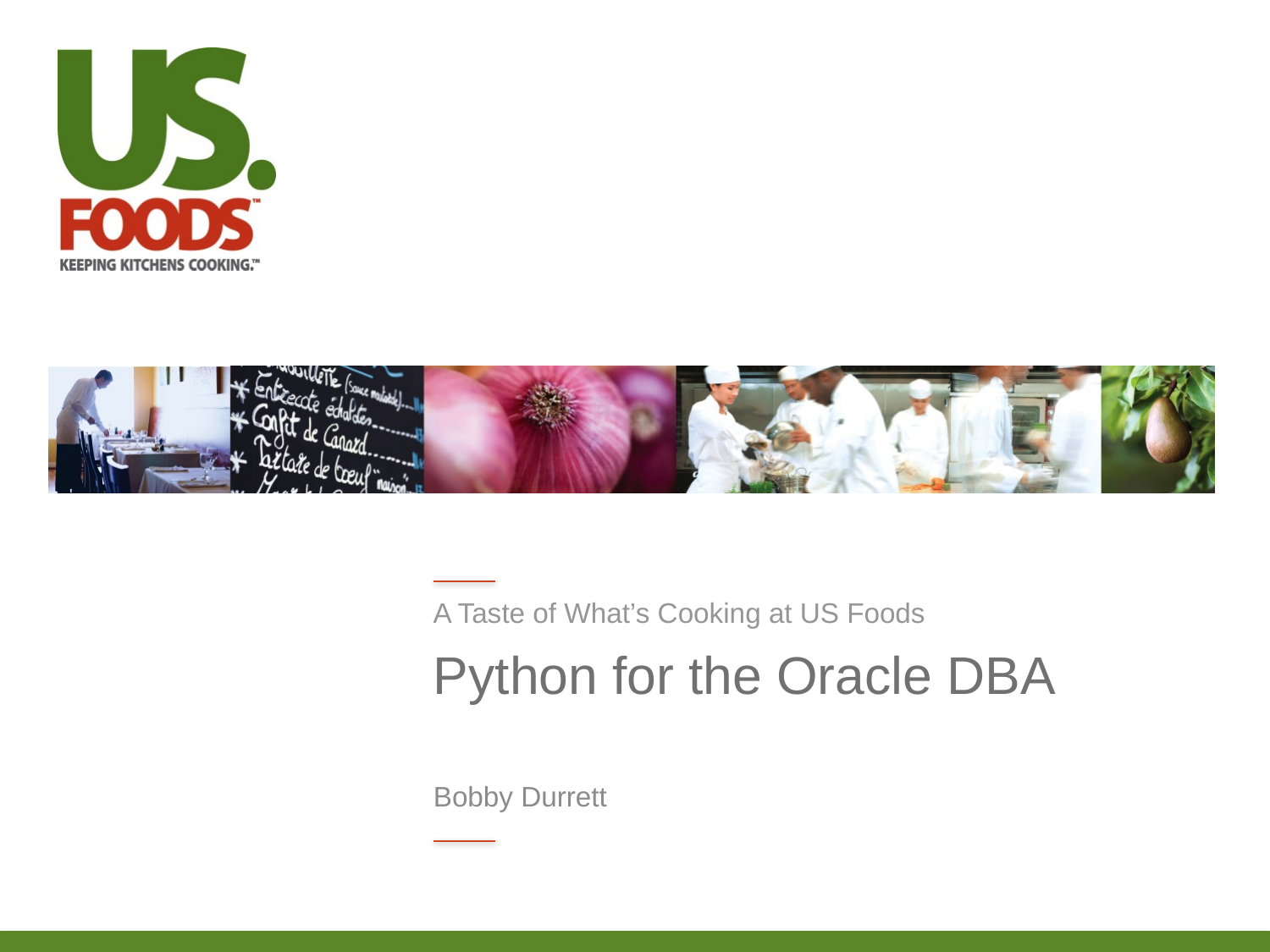

# Python for the Oracle DBA
Bobby Durrett